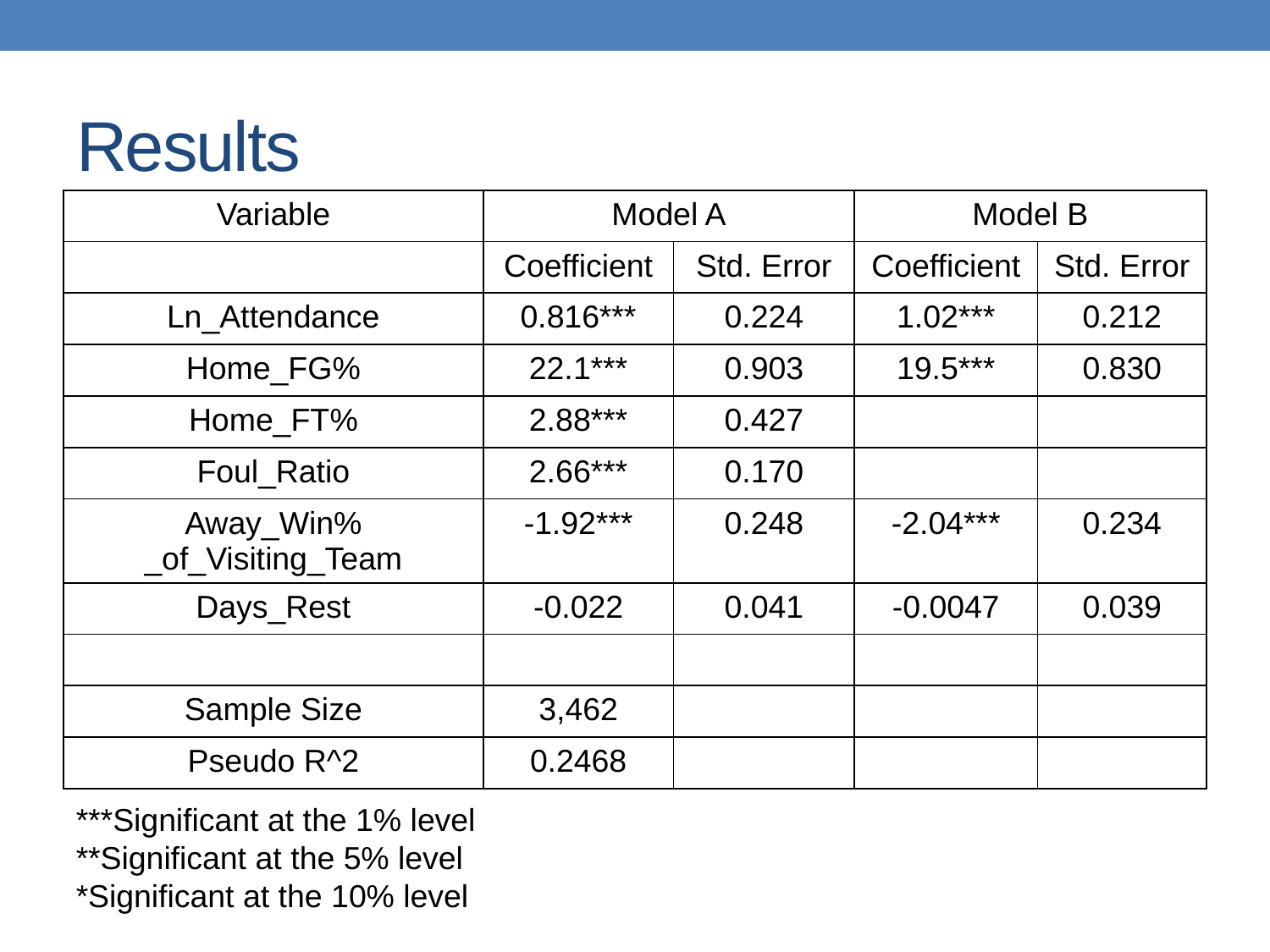

# Results
| Variable | Model A |  | Model B |  |
| --- | --- | --- | --- | --- |
|  | Coefficient | Std. Error | Coefficient | Std. Error |
| Ln\_Attendance | 0.816\*\*\* | 0.224 | 1.02\*\*\* | 0.212 |
| Home\_FG% | 22.1\*\*\* | 0.903 | 19.5\*\*\* | 0.830 |
| Home\_FT% | 2.88\*\*\* | 0.427 |  |  |
| Foul\_Ratio | 2.66\*\*\* | 0.170 |  |  |
| Away\_Win% \_of\_Visiting\_Team | -1.92\*\*\* | 0.248 | -2.04\*\*\* | 0.234 |
| Days\_Rest | -0.022 | 0.041 | -0.0047 | 0.039 |
|  |  |  |  |  |
| Sample Size | 3,462 |  |  |  |
| Pseudo R^2 | 0.2468 |  |  |  |
***Significant at the 1% level
**Significant at the 5% level
*Significant at the 10% level